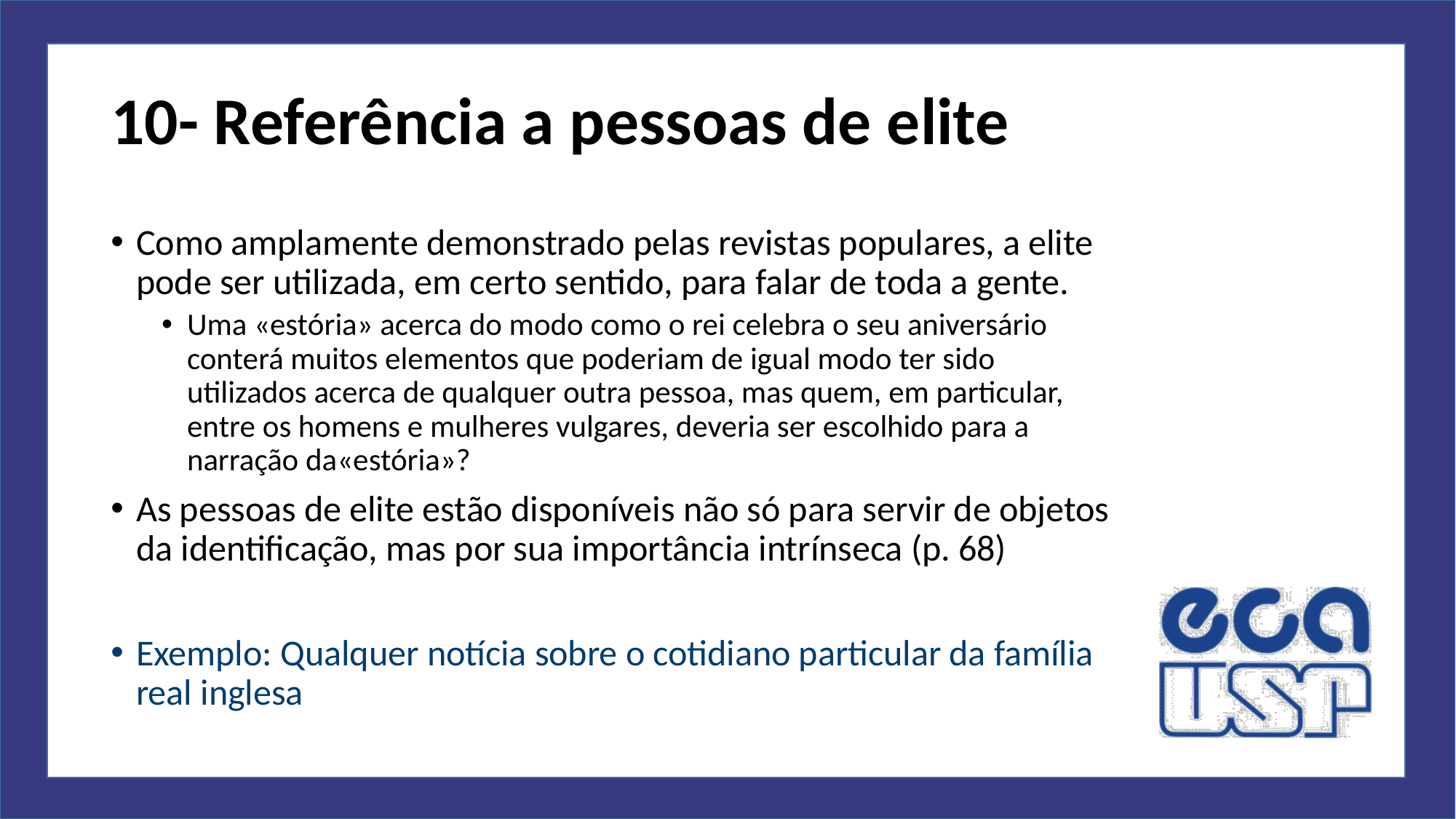

# 10- Referência a pessoas de elite
Como amplamente demonstrado pelas revistas populares, a elite pode ser utilizada, em certo sentido, para falar de toda a gente.
Uma «estória» acerca do modo como o rei celebra o seu aniversário conterá muitos elementos que poderiam de igual modo ter sido utilizados acerca de qualquer outra pessoa, mas quem, em particular, entre os homens e mulheres vulgares, deveria ser escolhido para a narração da«estória»?
As pessoas de elite estão disponíveis não só para servir de objetos da identificação, mas por sua importância intrínseca (p. 68)

Exemplo: Qualquer notícia sobre o cotidiano particular da família real inglesa